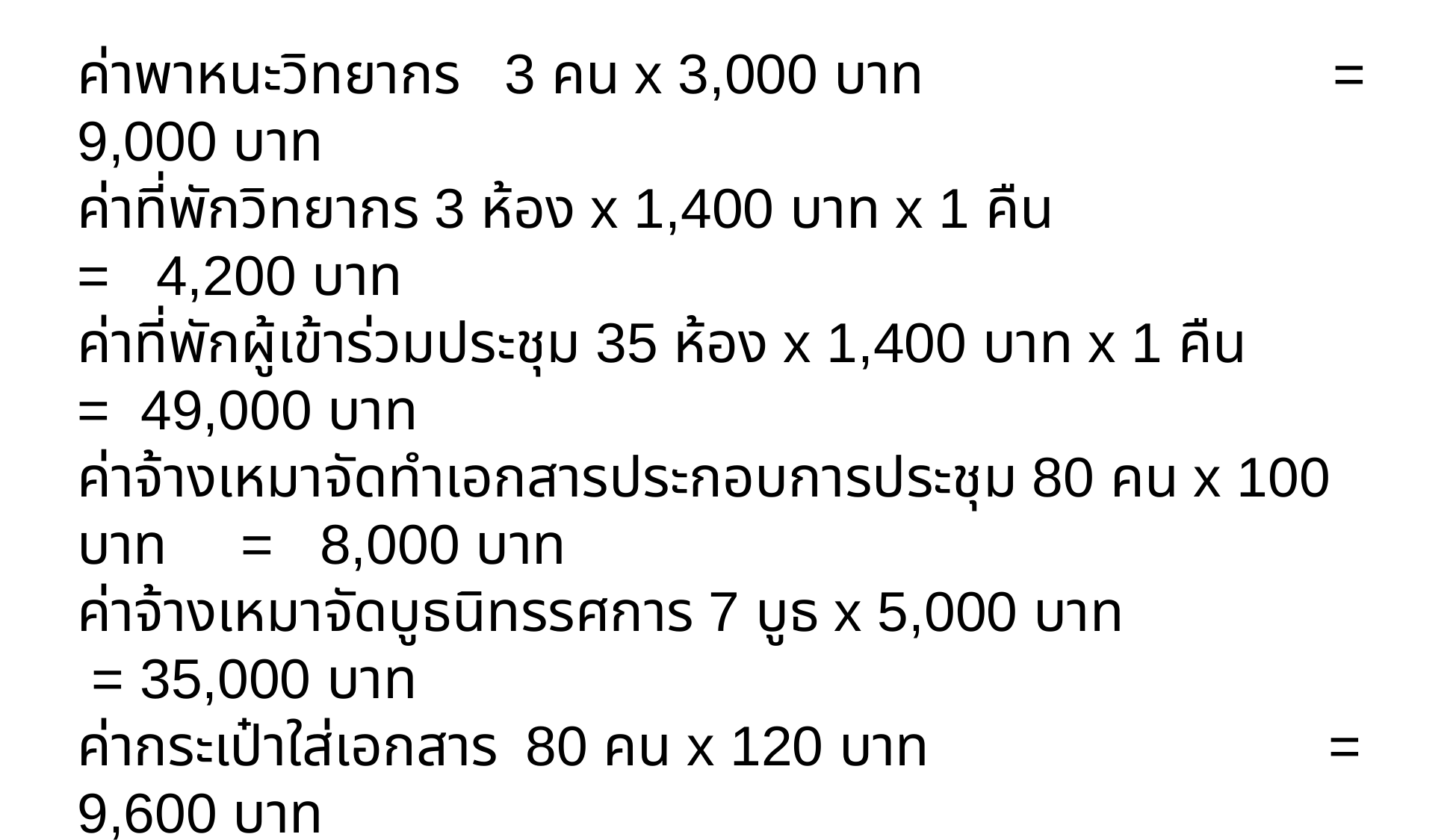

ค่าพาหนะวิทยากร   3 คน x 3,000 บาท 		                 =  9,000 บาท
ค่าที่พักวิทยากร 3 ห้อง x 1,400 บาท x 1 คืน			        =   4,200 บาท
ค่าที่พักผู้เข้าร่วมประชุม 35 ห้อง x 1,400 บาท x 1 คืน		=  49,000 บาท
ค่าจ้างเหมาจัดทำเอกสารประกอบการประชุม 80 คน x 100 บาท     =   8,000 บาท
ค่าจ้างเหมาจัดบูธนิทรรศการ 7 บูธ x 5,000 บาท	    	         = 35,000 บาท
ค่ากระเป๋าใส่เอกสาร	80 คน x 120 บาท			         =   9,600 บาท
ค่าวัสดุสำนักงาน    						          =   8,640 บาท
								รวม       176,240 บาท
   รวมกิจกรรมที่ 1 + 2 + 3 + 4  เป็นเงินจำนวนทั้งสิ้น  293,920 บาท (สองแสนเก้าหมื่นสามพันเก้าร้อยยี่สิบบาทถ้วน)